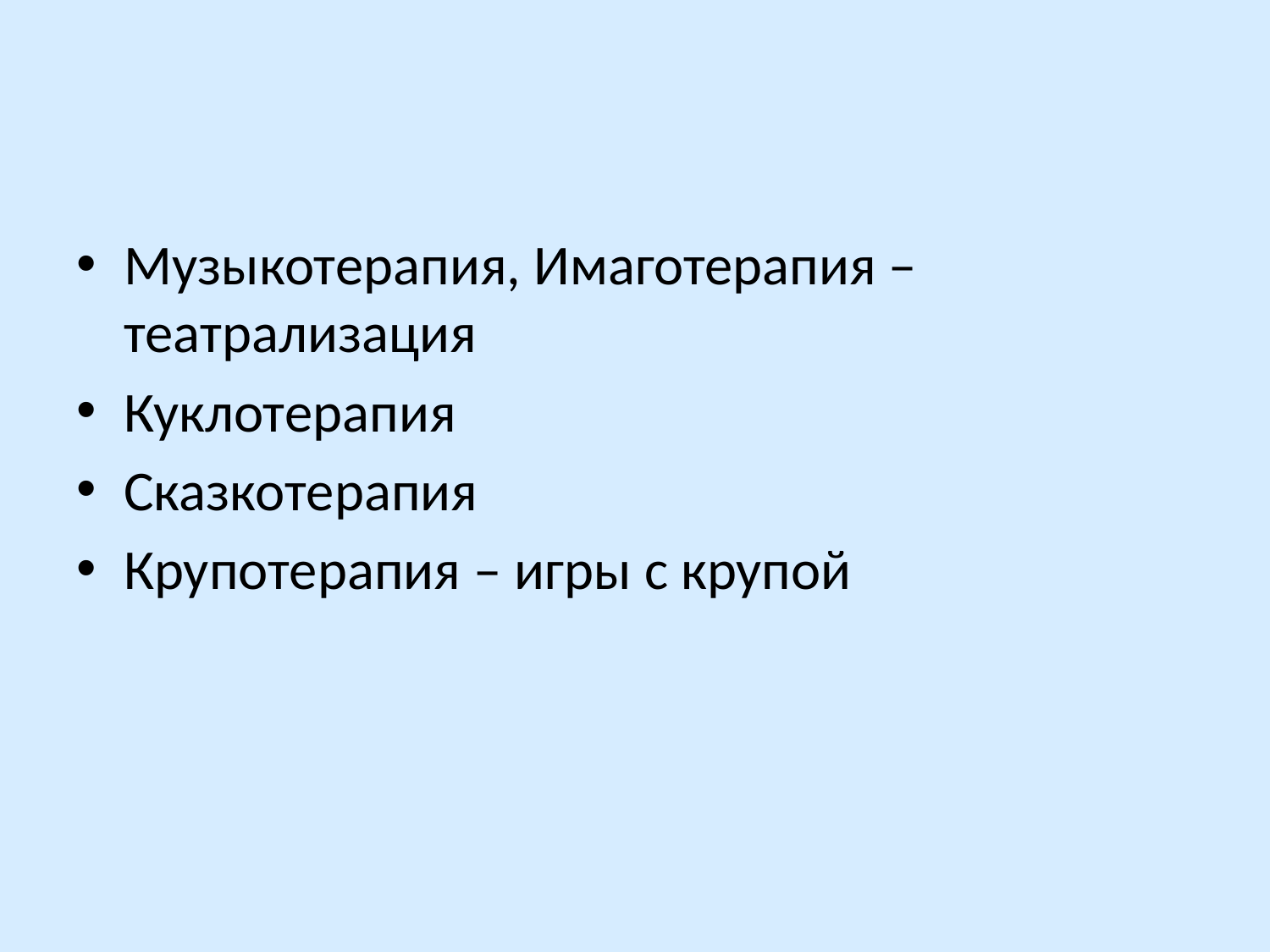

#
Музыкотерапия, Имаготерапия – театрализация
Куклотерапия
Сказкотерапия
Крупотерапия – игры с крупой